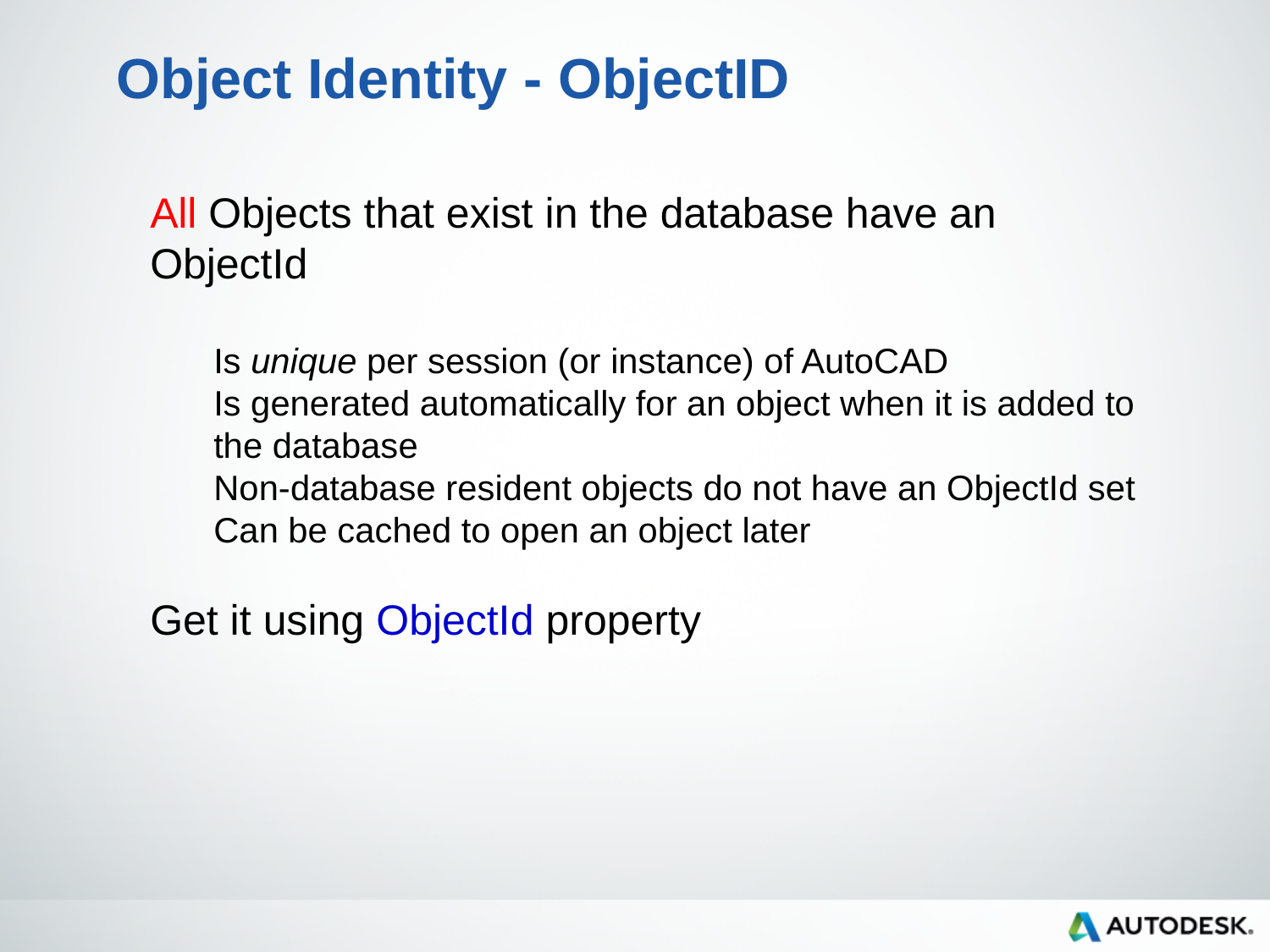

Object Identity - ObjectID
All Objects that exist in the database have an ObjectId

Is unique per session (or instance) of AutoCAD
Is generated automatically for an object when it is added to the database
Non-database resident objects do not have an ObjectId set
Can be cached to open an object later

Get it using ObjectId property